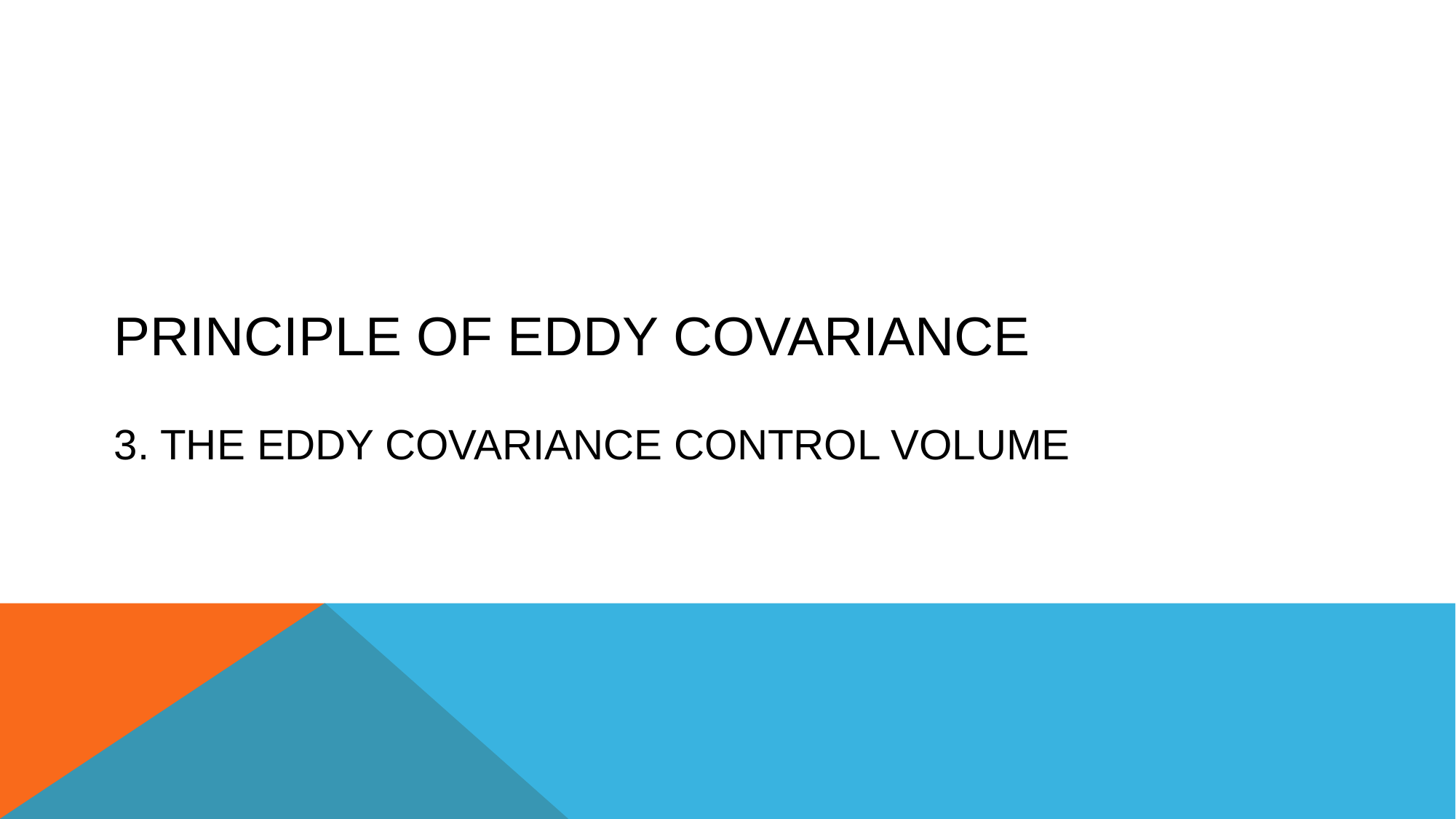

# Principle of Eddy Covariance 3. The eddy covariance control volume